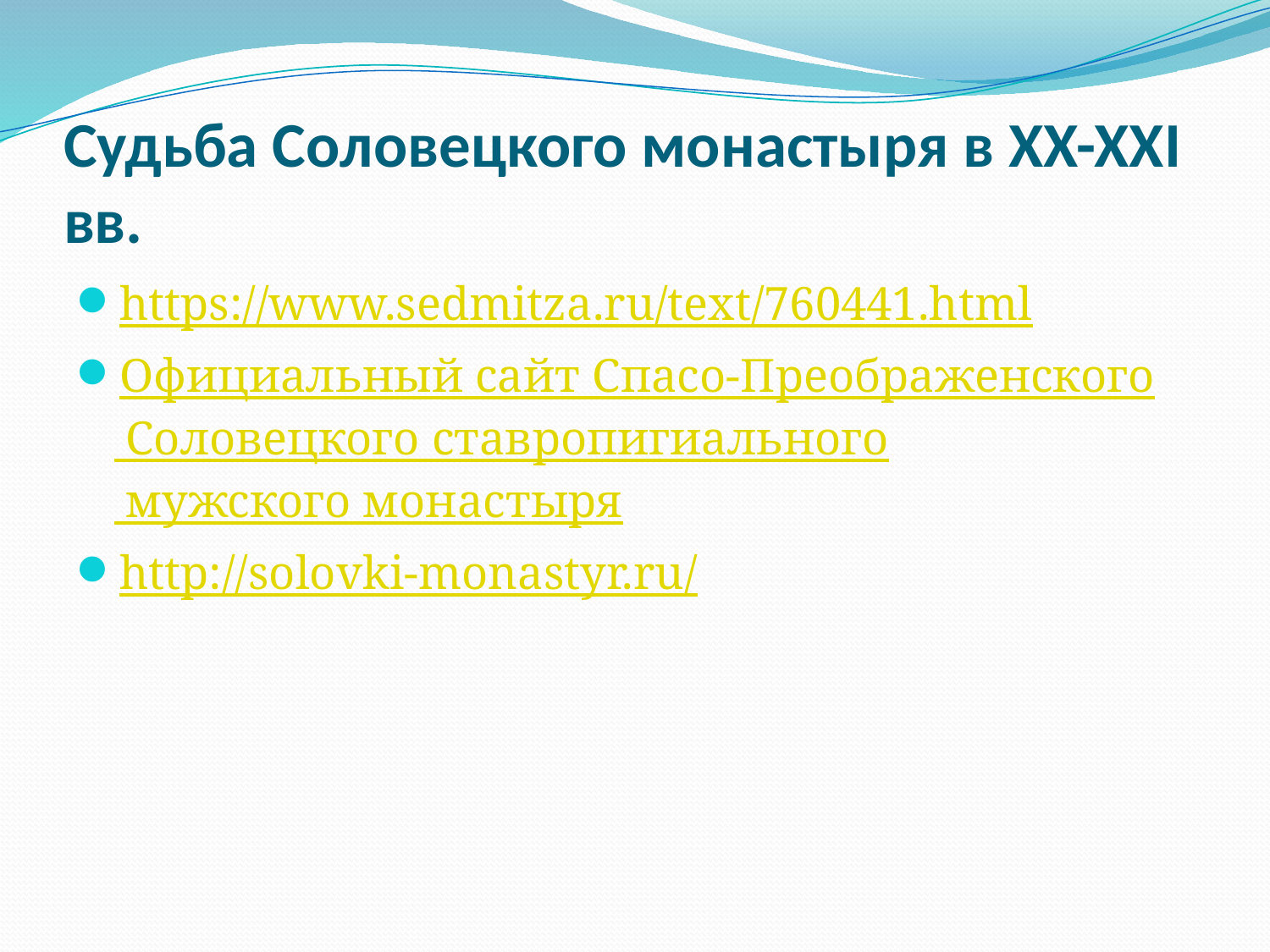

# Судьба Соловецкого монастыря в XX-XXI вв.
https://www.sedmitza.ru/text/760441.html
Официальный сайт Спасо-Преображенского Соловецкого ставропигиального мужского монастыря
http://solovki-monastyr.ru/